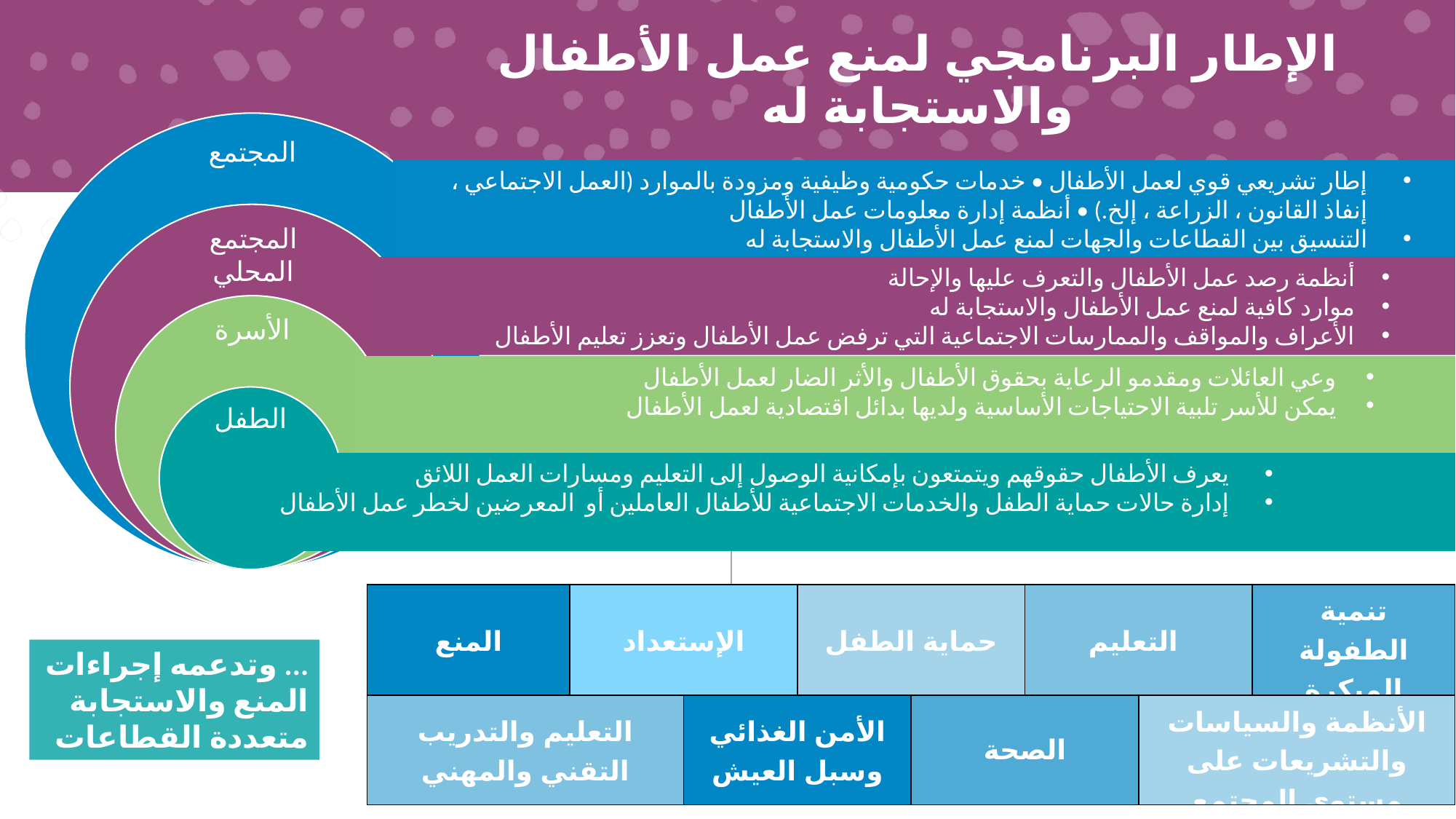

الإطار البرنامجي لمنع عمل الأطفال والاستجابة له

المجتمع

الأسرة

الطفل

إطار تشريعي قوي لعمل الأطفال • خدمات حكومية وظيفية ومزودة بالموارد (العمل الاجتماعي ، إنفاذ القانون ، الزراعة ، إلخ.) • أنظمة إدارة معلومات عمل الأطفال
التنسيق بين القطاعات والجهات لمنع عمل الأطفال والاستجابة له
المجتمع المحلي

أنظمة رصد عمل الأطفال والتعرف عليها والإحالة
موارد كافية لمنع عمل الأطفال والاستجابة له
الأعراف والمواقف والممارسات الاجتماعية التي ترفض عمل الأطفال وتعزز تعليم الأطفال

وعي العائلات ومقدمو الرعاية بحقوق الأطفال والأثر الضار لعمل الأطفال
يمكن للأسر تلبية الاحتياجات الأساسية ولديها بدائل اقتصادية لعمل الأطفال

يعرف الأطفال حقوقهم ويتمتعون بإمكانية الوصول إلى التعليم ومسارات العمل اللائق
إدارة حالات حماية الطفل والخدمات الاجتماعية للأطفال العاملين أو  المعرضين لخطر عمل الأطفال

| المنع | الإستعداد |  | حماية الطفل |  | التعليم |  | تنمية الطفولة المبكرة |
| --- | --- | --- | --- | --- | --- | --- | --- |
| التعليم والتدريب التقني والمهني |  | الأمن الغذائي وسبل العيش |  | الصحة |  | الأنظمة والسياسات والتشريعات على مستوى المجتمع |  |
... وتدعمه إجراءات المنع والاستجابة متعددة القطاعات